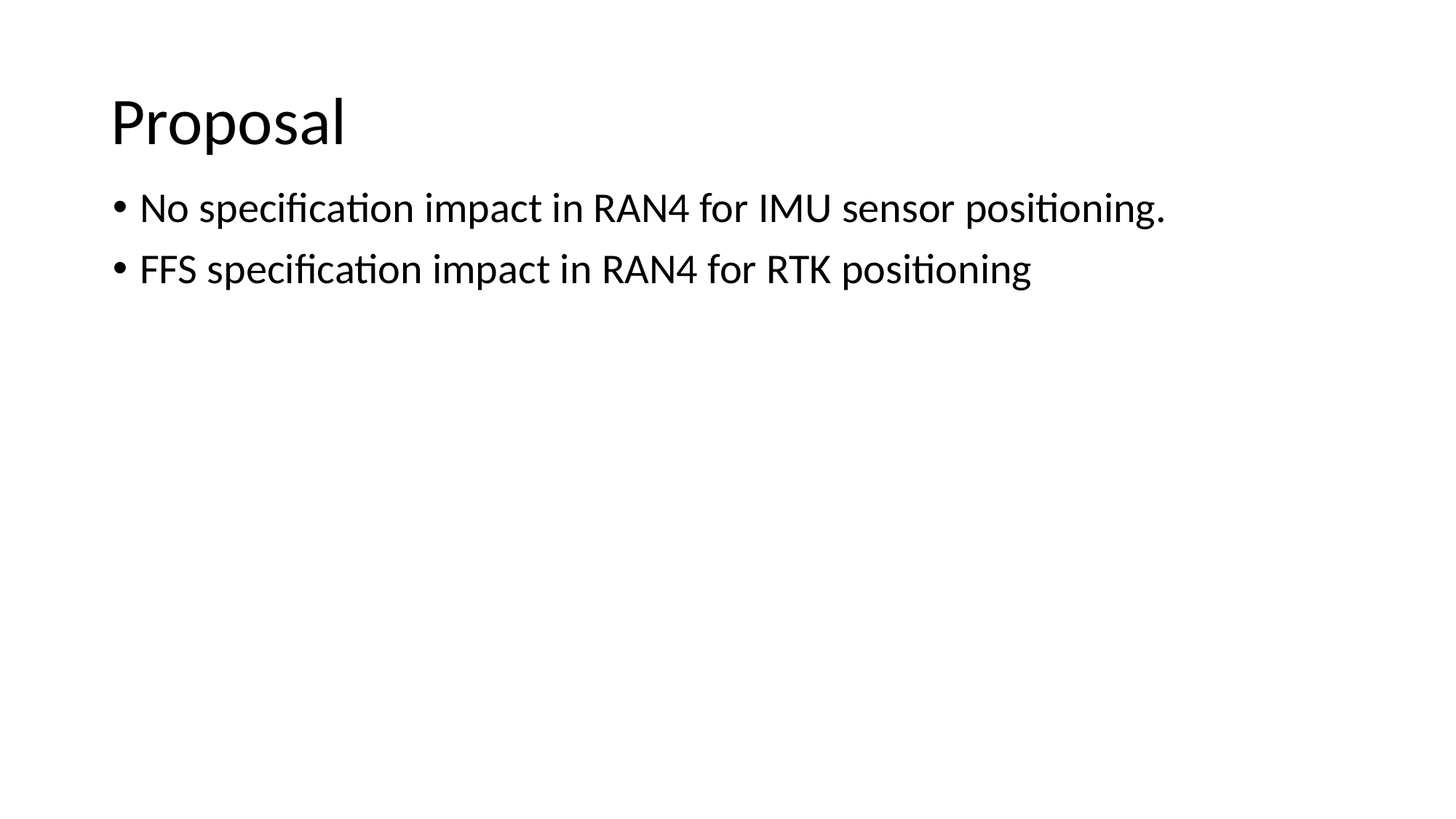

# Proposal
No specification impact in RAN4 for IMU sensor positioning.
FFS specification impact in RAN4 for RTK positioning